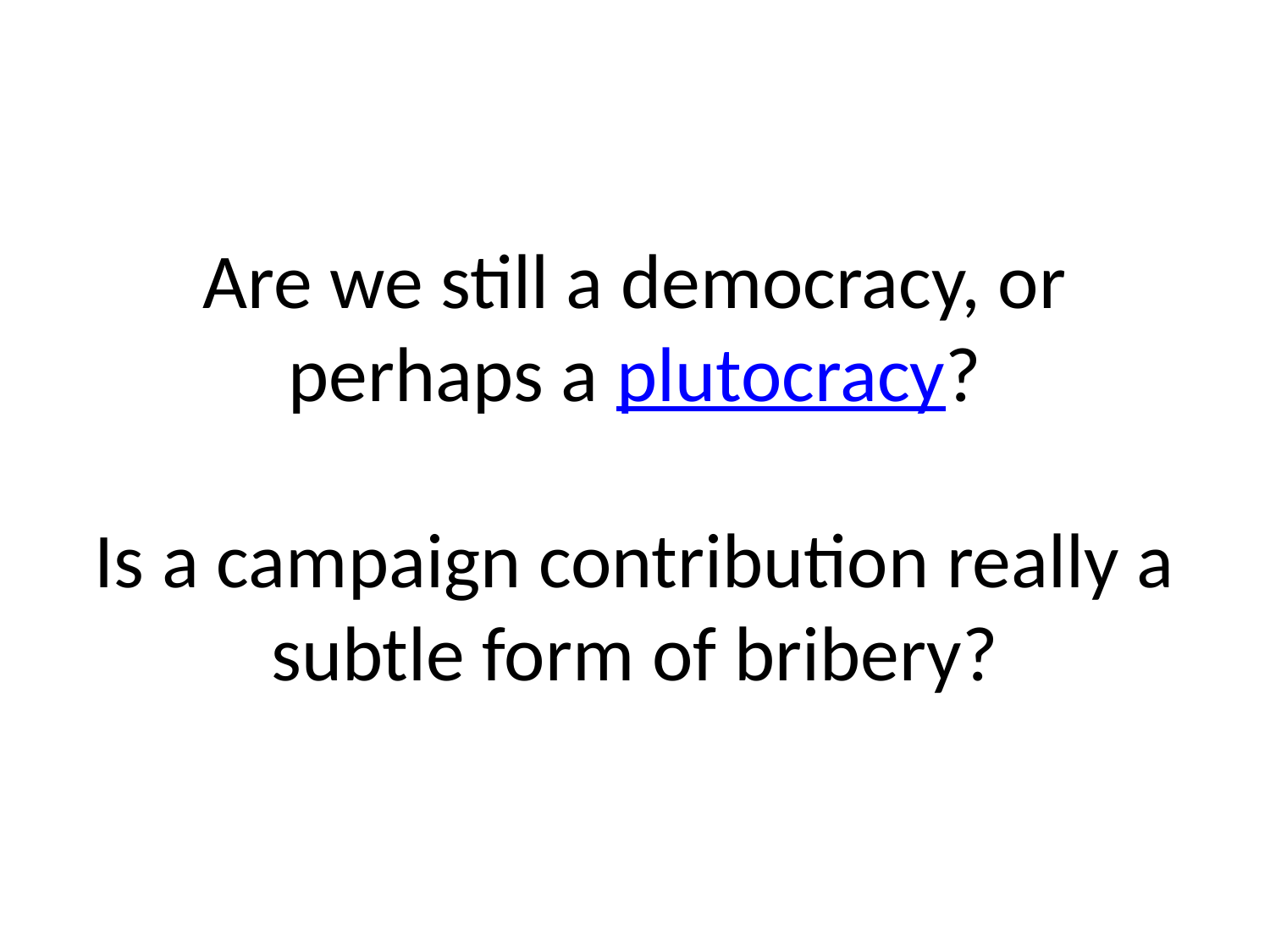

# Are we still a democracy, or perhaps a plutocracy? Is a campaign contribution really a subtle form of bribery?